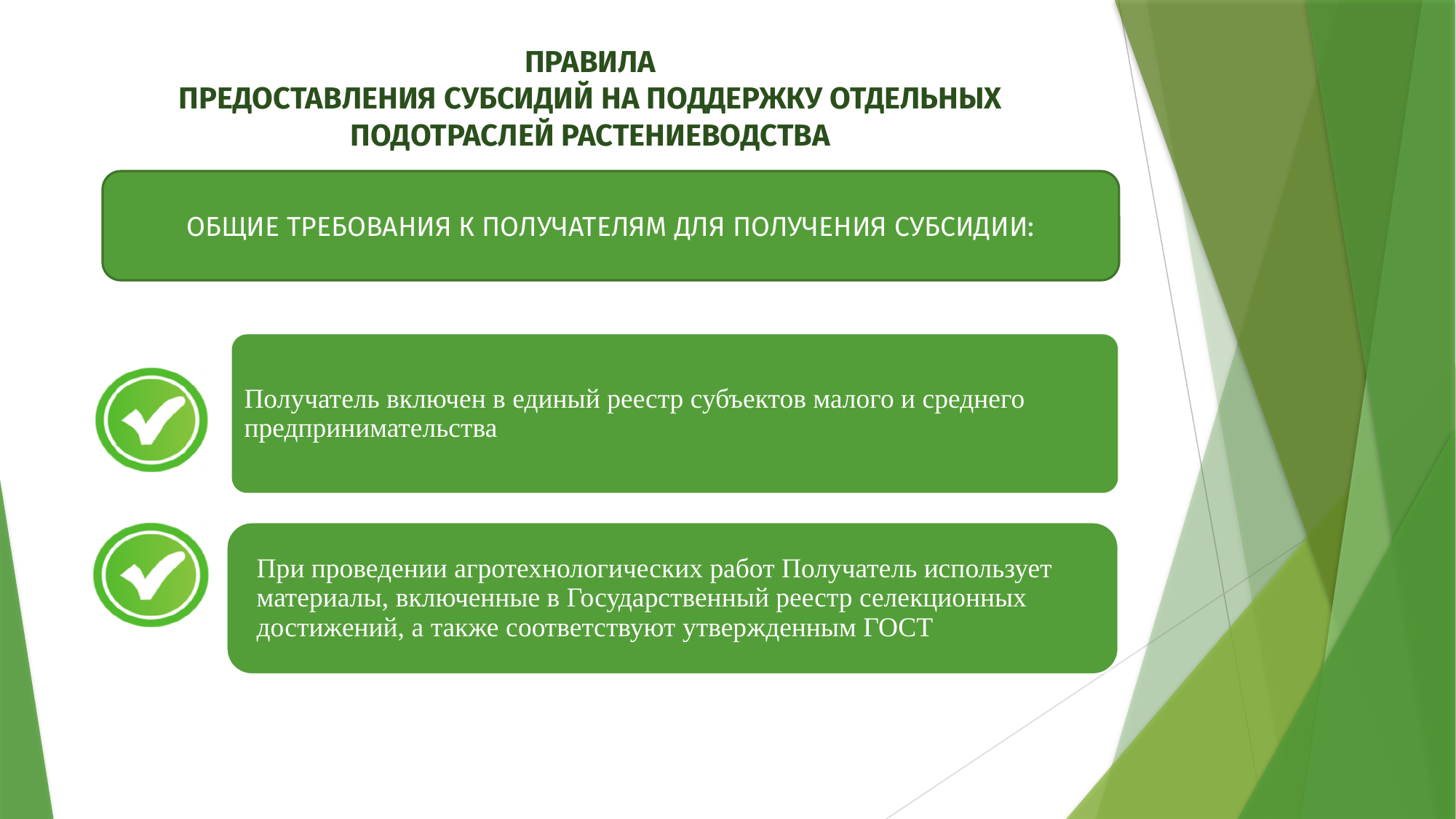

# ПРАВИЛА ПРЕДОСТАВЛЕНИЯ СУБСИДИЙ НА ПОДДЕРЖКУ ОТДЕЛЬНЫХ ПОДОТРАСЛЕЙ РАСТЕНИЕВОДСТВА
ОБЩИЕ ТРЕБОВАНИЯ К ПОЛУЧАТЕЛЯМ ДЛЯ ПОЛУЧЕНИЯ СУБСИДИИ:
Получатель включен в единый реестр субъектов малого и среднего предпринимательства
При проведении агротехнологических работ Получатель использует материалы, включенные в Государственный реестр селекционных достижений, а также соответствуют утвержденным ГОСТ